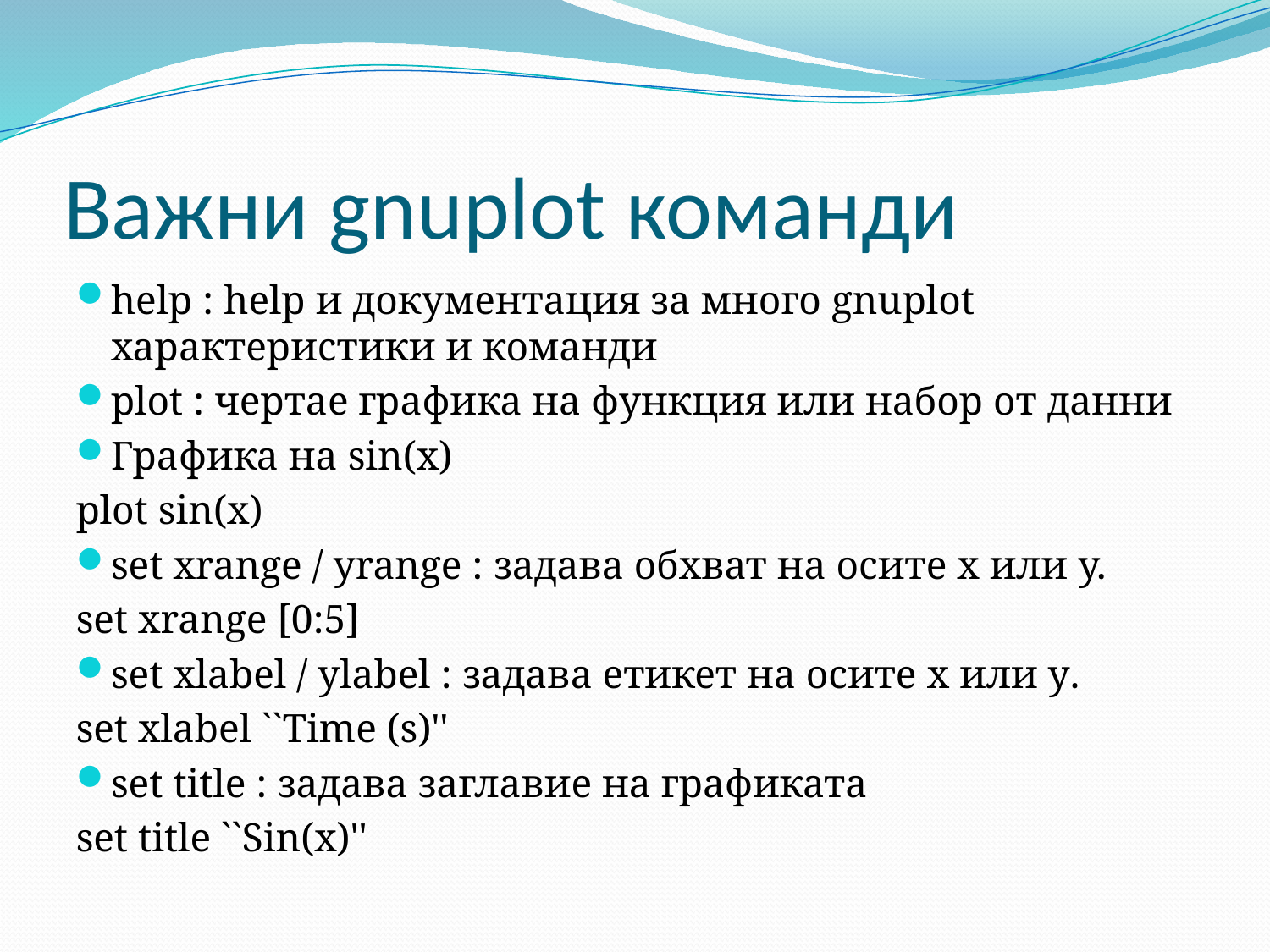

# Важни gnuplot команди
help : help и документация за много gnuplot характеристики и команди
plot : чертае графика на функция или набор от данни
Графика на sin(x)
plot sin(x)
set xrange / yrange : задава обхват на осите x или y.
set xrange [0:5]
set xlabel / ylabel : задава етикет на осите x или y.
set xlabel ``Time (s)''
set title : задава заглавие на графиката
set title ``Sin(x)''